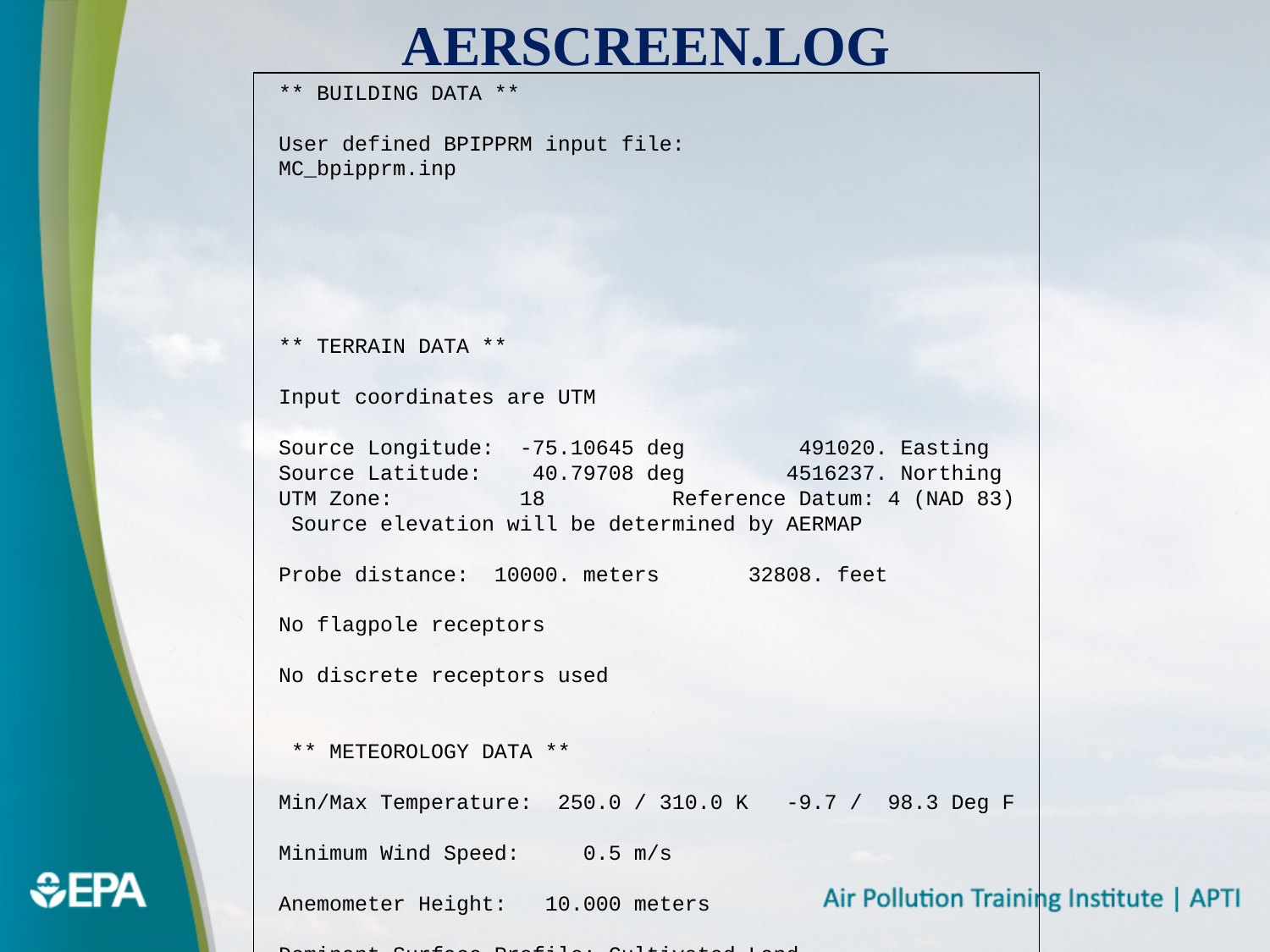

# AERSCREEN.LOG
 ** BUILDING DATA **

 User defined BPIPPRM input file:
 MC_bpipprm.inp

 ** TERRAIN DATA **

 Input coordinates are UTM

 Source Longitude:  -75.10645 deg         491020. Easting
 Source Latitude:    40.79708 deg        4516237. Northing
 UTM Zone:          18          Reference Datum: 4 (NAD 83)
  Source elevation will be determined by AERMAP

 Probe distance:  10000. meters       32808. feet

 No flagpole receptors

 No discrete receptors used

  ** METEOROLOGY DATA **

 Min/Max Temperature:  250.0 / 310.0 K   -9.7 /  98.3 Deg F

 Minimum Wind Speed:     0.5 m/s

 Anemometer Height:   10.000 meters

 Dominant Surface Profile: Cultivated Land
 Dominant Climate Type:    Average Moisture

 Surface friction velocity (u*): not adjusted